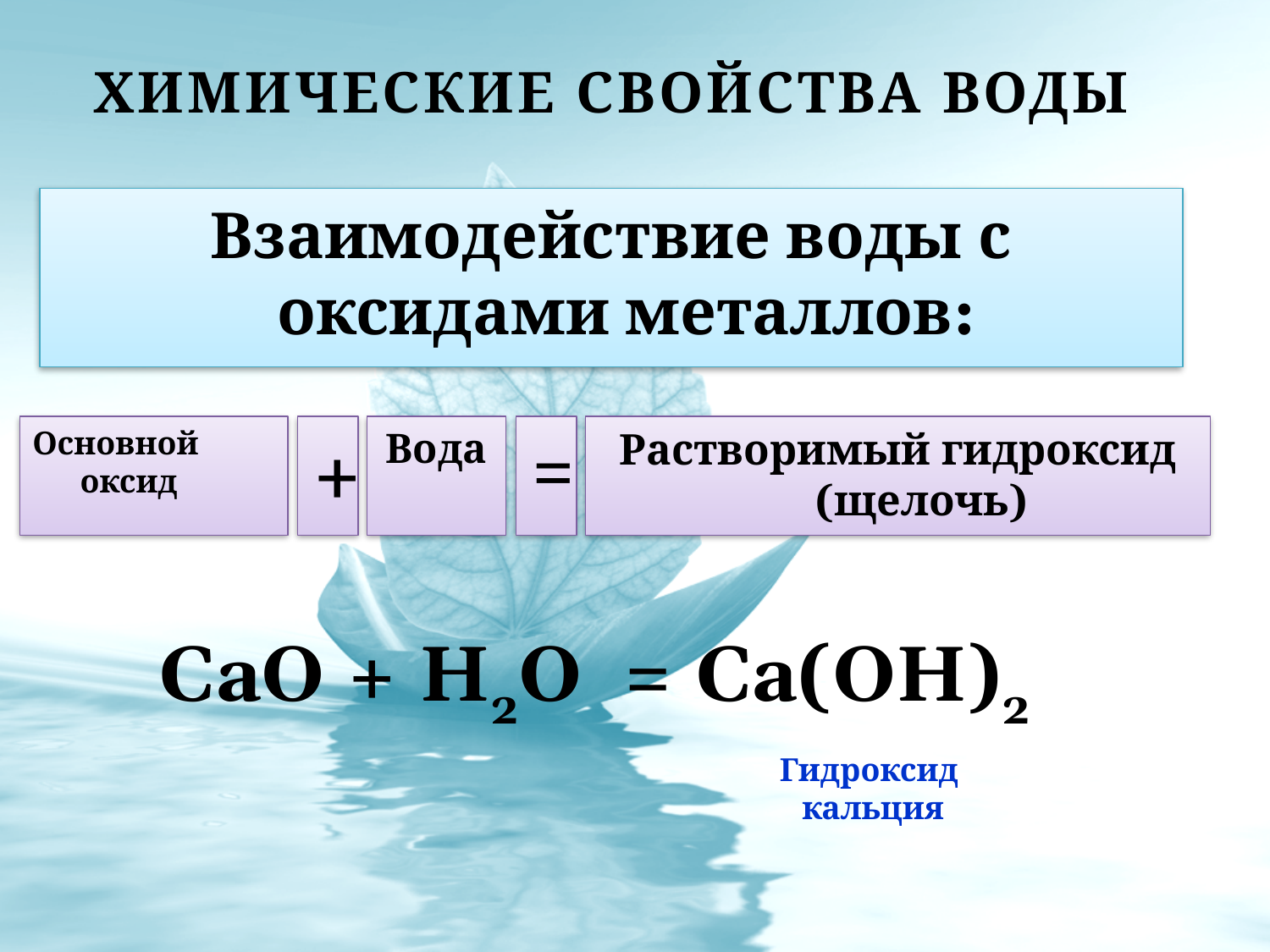

# Химические свойства воды
Взаимодействие воды с оксидами металлов:
Основной оксид
+
Вода

=
Растворимый гидроксид (щелочь)
CaO + H2O  = Ca(OH)2
Гидроксид
кальция